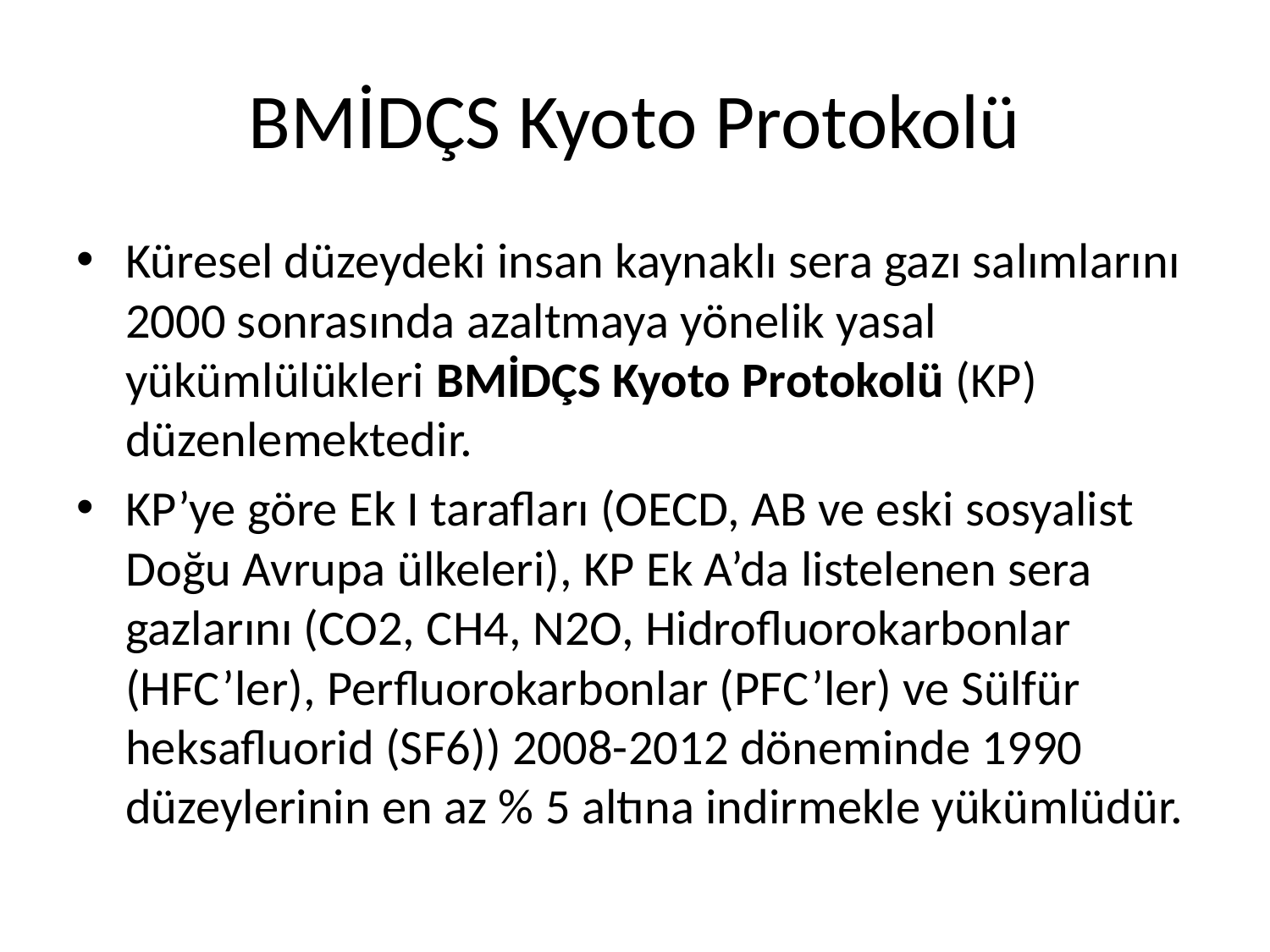

# BMİDÇS Kyoto Protokolü
Küresel düzeydeki insan kaynaklı sera gazı salımlarını 2000 sonrasında azaltmaya yönelik yasal yükümlülükleri BMİDÇS Kyoto Protokolü (KP) düzenlemektedir.
KP’ye göre Ek I tarafları (OECD, AB ve eski sosyalist Doğu Avrupa ülkeleri), KP Ek A’da listelenen sera gazlarını (CO2, CH4, N2O, Hidrofluorokarbonlar (HFC’ler), Perfluorokarbonlar (PFC’ler) ve Sülfür heksafluorid (SF6)) 2008-2012 döneminde 1990 düzeylerinin en az % 5 altına indirmekle yükümlüdür.